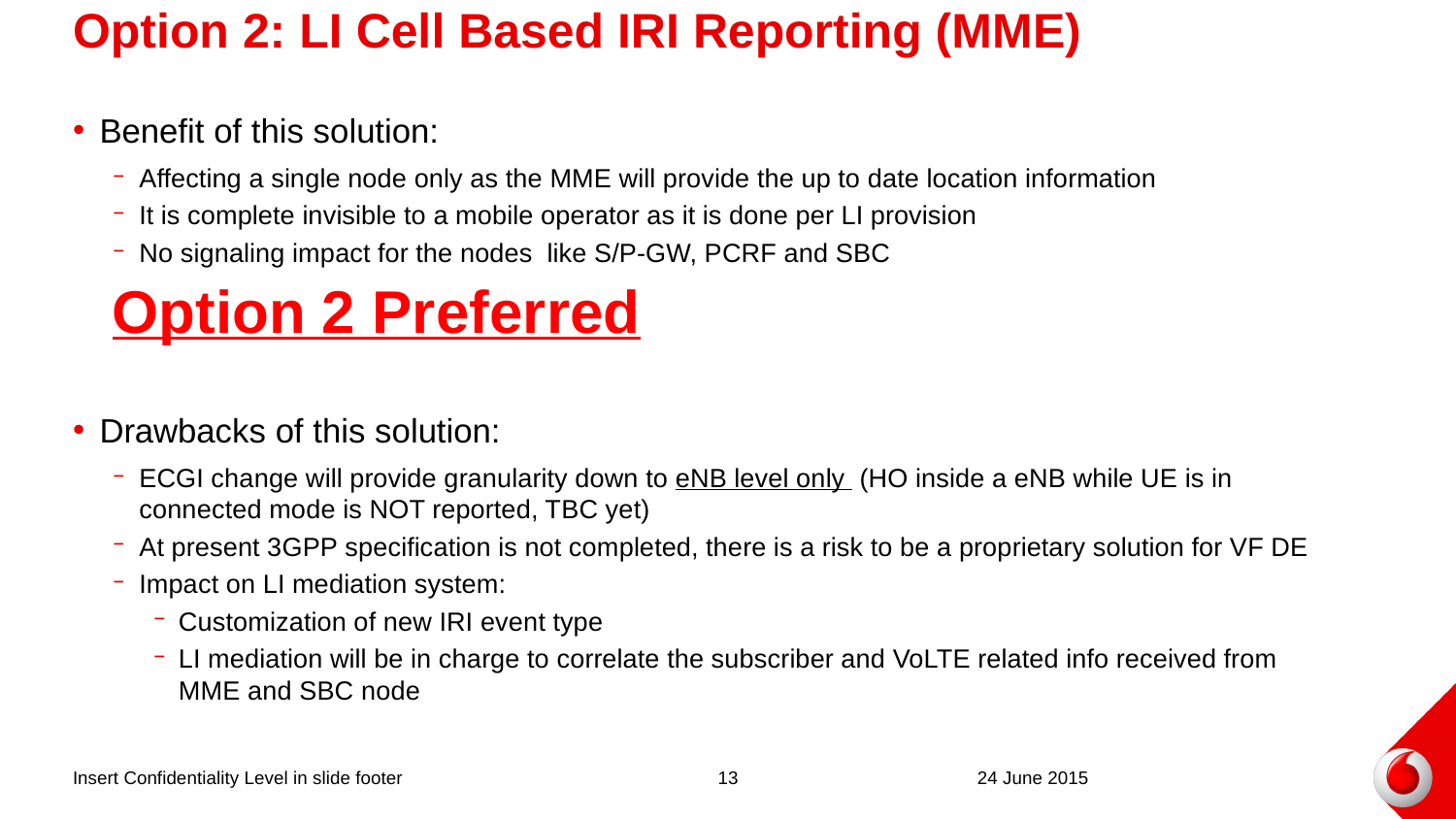

# Option 2: LI Cell Based IRI Reporting (MME)
Benefit of this solution:
Affecting a single node only as the MME will provide the up to date location information
It is complete invisible to a mobile operator as it is done per LI provision
No signaling impact for the nodes  like S/P-GW, PCRF and SBC
Option 2 Preferred

Drawbacks of this solution:
ECGI change will provide granularity down to eNB level only  (HO inside a eNB while UE is in connected mode is NOT reported, TBC yet)
At present 3GPP specification is not completed, there is a risk to be a proprietary solution for VF DE
Impact on LI mediation system:
Customization of new IRI event type
LI mediation will be in charge to correlate the subscriber and VoLTE related info received from MME and SBC node

Insert Confidentiality Level in slide footer
24 June 2015
13